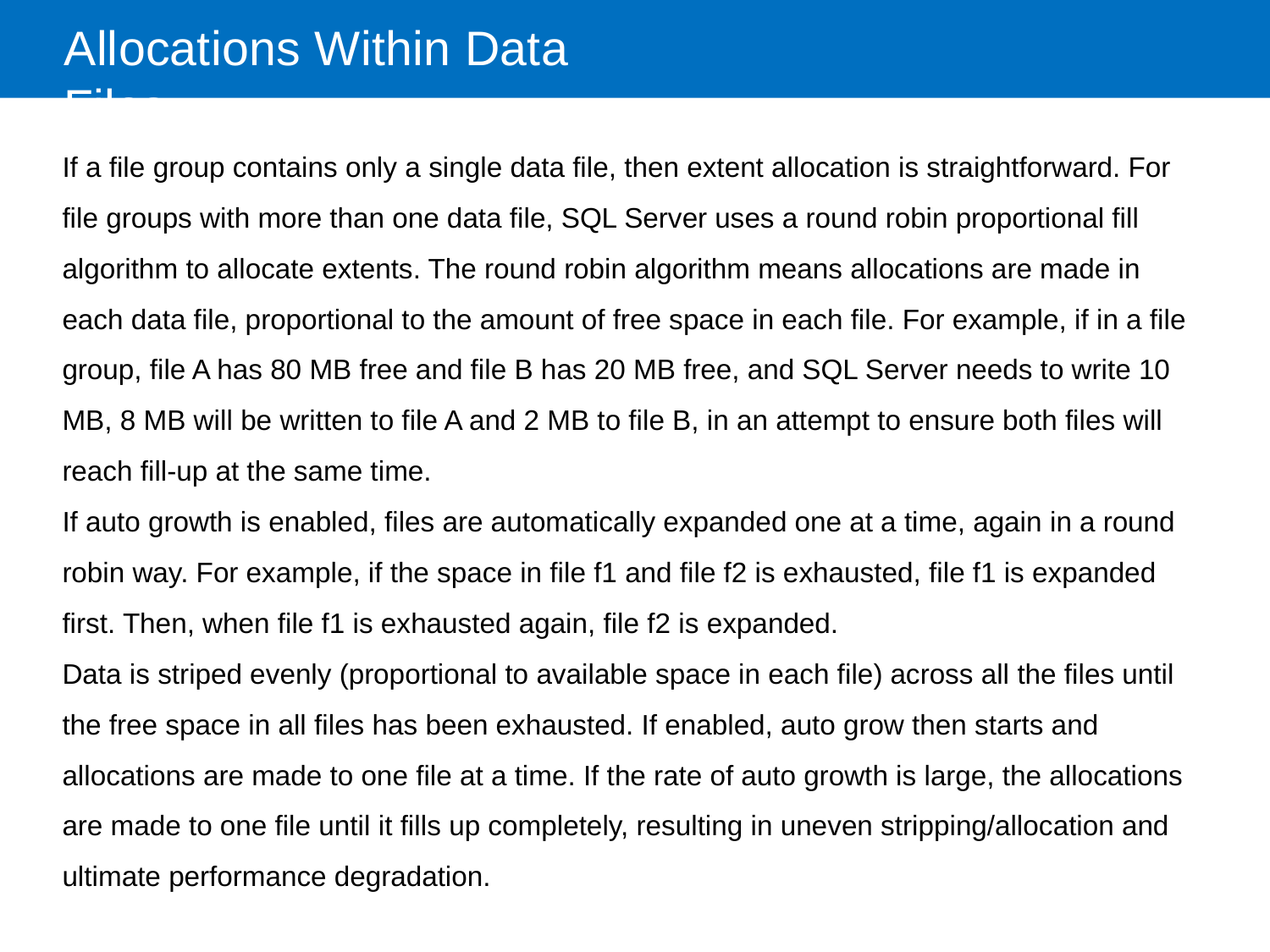

# Allocations Within Data Files
If a file group contains only a single data file, then extent allocation is straightforward. For file groups with more than one data file, SQL Server uses a round robin proportional fill algorithm to allocate extents. The round robin algorithm means allocations are made in each data file, proportional to the amount of free space in each file. For example, if in a file group, file A has 80 MB free and file B has 20 MB free, and SQL Server needs to write 10 MB, 8 MB will be written to file A and 2 MB to file B, in an attempt to ensure both files will reach fill-up at the same time.
If auto growth is enabled, files are automatically expanded one at a time, again in a round robin way. For example, if the space in file f1 and file f2 is exhausted, file f1 is expanded first. Then, when file f1 is exhausted again, file f2 is expanded.
Data is striped evenly (proportional to available space in each file) across all the files until the free space in all files has been exhausted. If enabled, auto grow then starts and allocations are made to one file at a time. If the rate of auto growth is large, the allocations are made to one file until it fills up completely, resulting in uneven stripping/allocation and ultimate performance degradation.